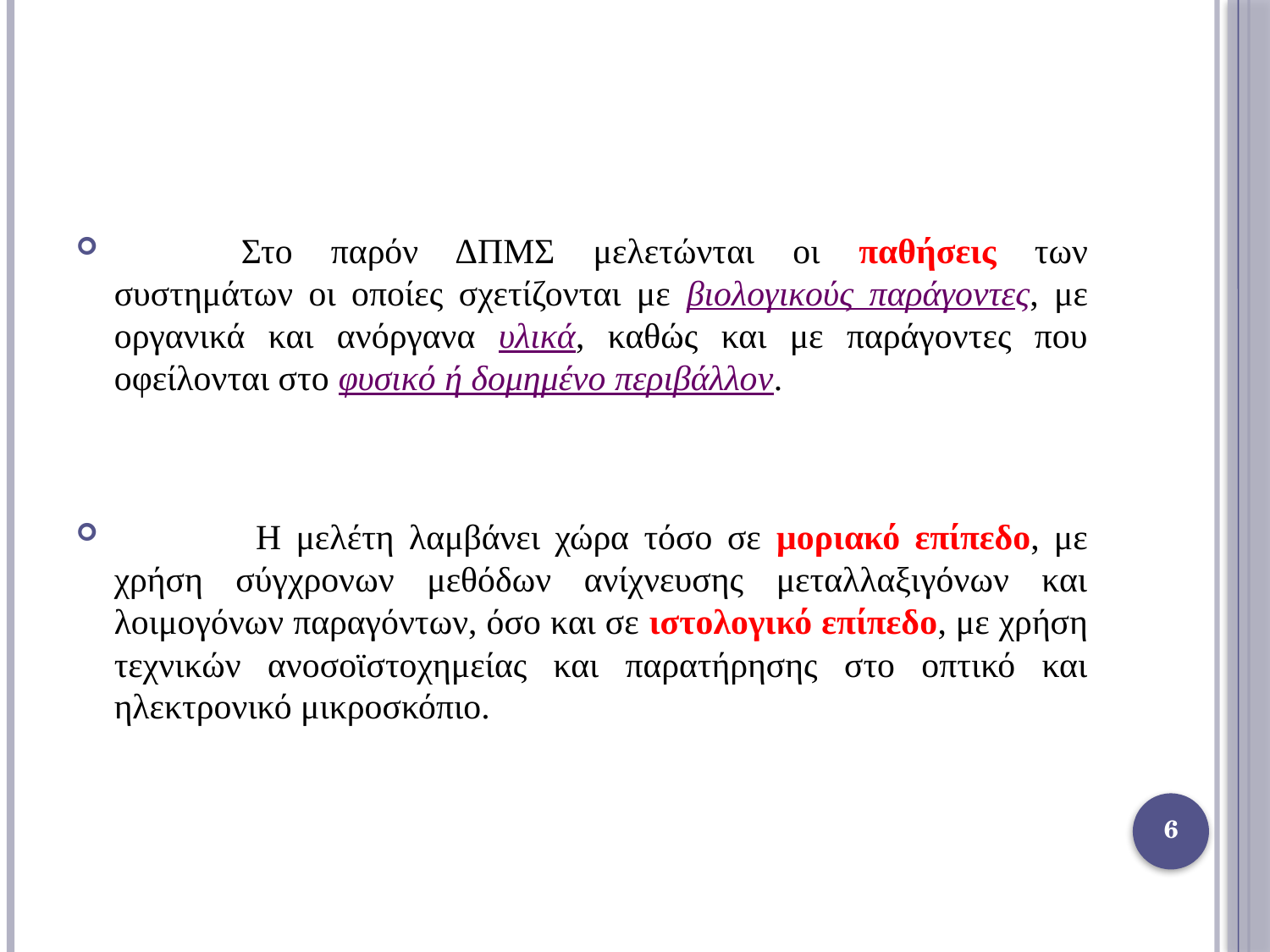

Στο παρόν ΔΠΜΣ μελετώνται οι παθήσεις των συστημάτων οι οποίες σχετίζονται με βιολογικούς παράγοντες, με οργανικά και ανόργανα υλικά, καθώς και με παράγοντες που οφείλονται στο φυσικό ή δομημένο περιβάλλον.

	 Η μελέτη λαμβάνει χώρα τόσο σε μοριακό επίπεδο, με χρήση σύγχρονων μεθόδων ανίχνευσης μεταλλαξιγόνων και λοιμογόνων παραγόντων, όσο και σε ιστολογικό επίπεδο, με χρήση τεχνικών ανοσοϊστοχημείας και παρατήρησης στο οπτικό και ηλεκτρονικό μικροσκόπιο.

6